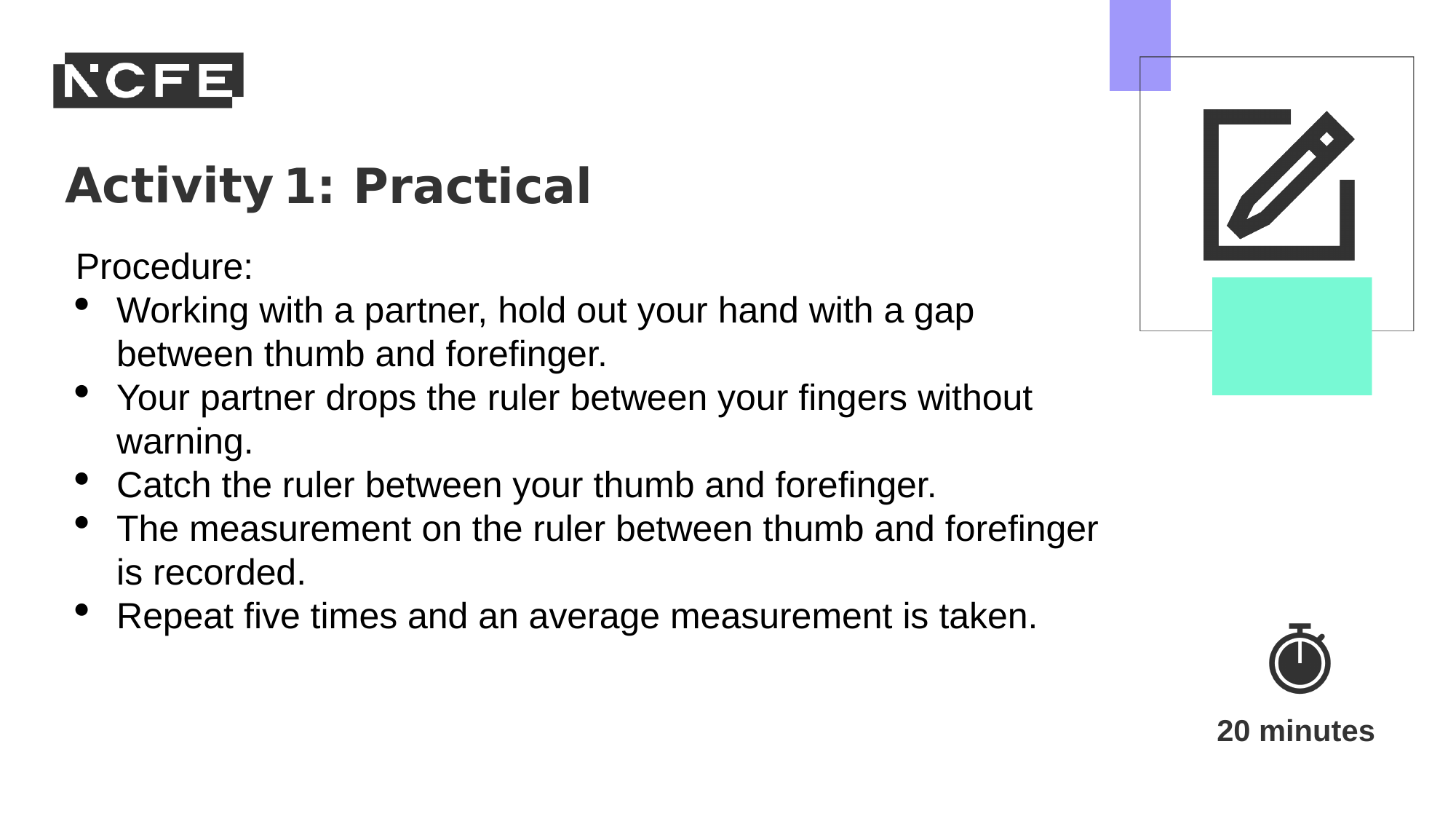

1: Practical
Procedure:
Working with a partner, hold out your hand with a gap between thumb and forefinger.
Your partner drops the ruler between your fingers without warning.
Catch the ruler between your thumb and forefinger.
The measurement on the ruler between thumb and forefinger is recorded.
Repeat five times and an average measurement is taken.
20 minutes